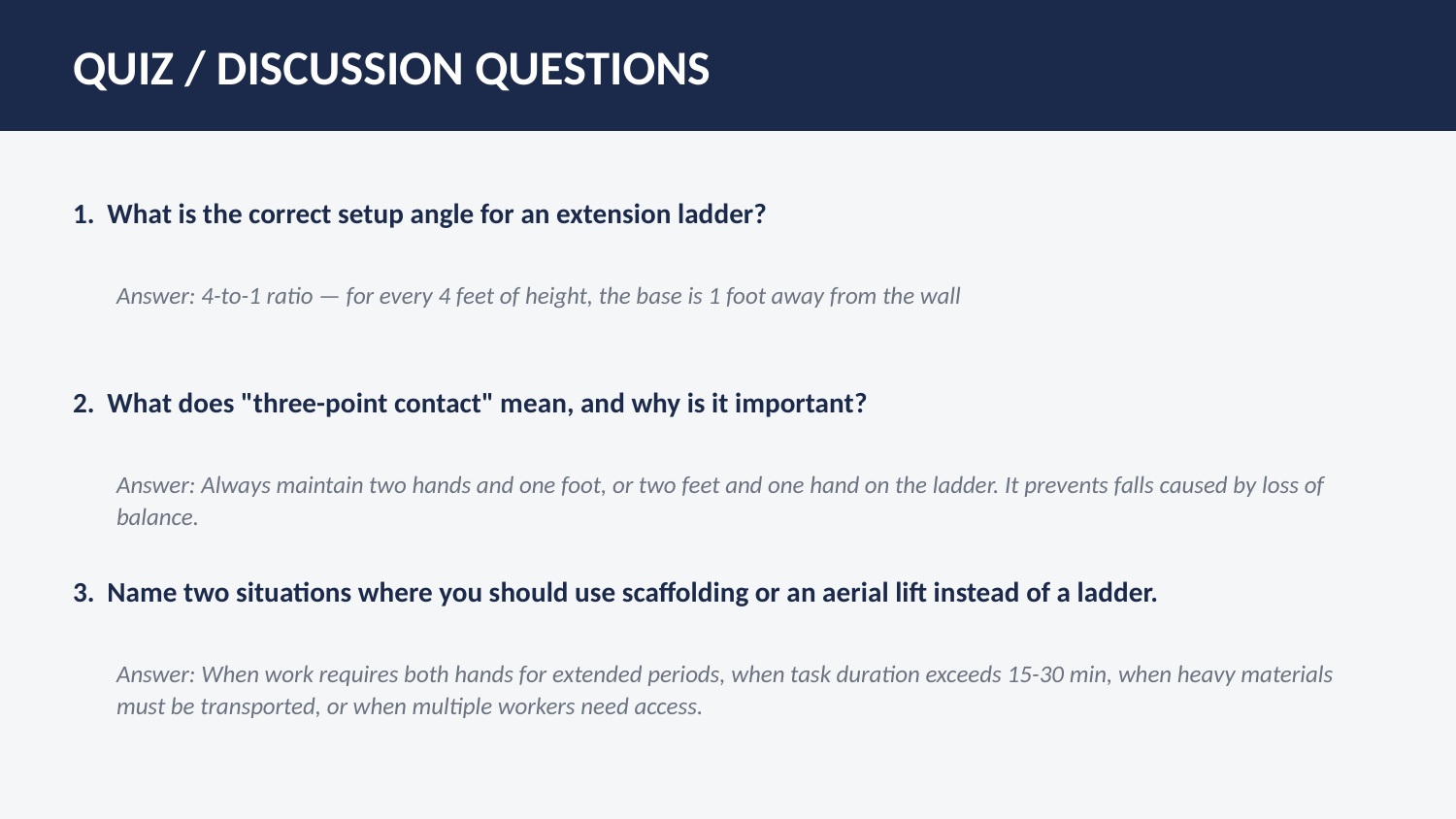

QUIZ / DISCUSSION QUESTIONS
1.  What is the correct setup angle for an extension ladder?
Answer: 4-to-1 ratio — for every 4 feet of height, the base is 1 foot away from the wall
2.  What does "three-point contact" mean, and why is it important?
Answer: Always maintain two hands and one foot, or two feet and one hand on the ladder. It prevents falls caused by loss of balance.
3.  Name two situations where you should use scaffolding or an aerial lift instead of a ladder.
Answer: When work requires both hands for extended periods, when task duration exceeds 15-30 min, when heavy materials must be transported, or when multiple workers need access.